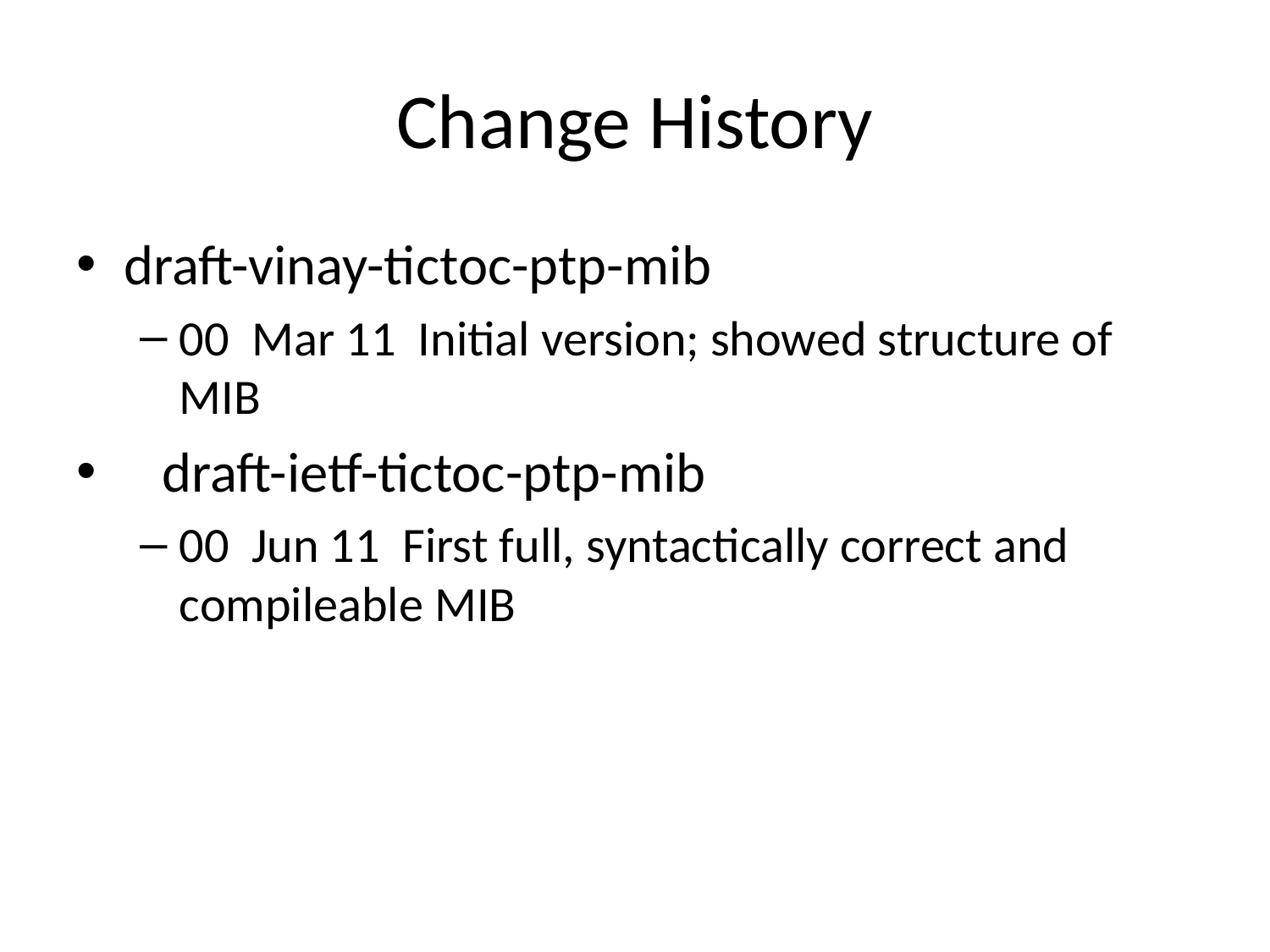

# Change History
draft-vinay-tictoc-ptp-mib
00  Mar 11  Initial version; showed structure of MIB
   draft-ietf-tictoc-ptp-mib
00  Jun 11  First full, syntactically correct and compileable MIB